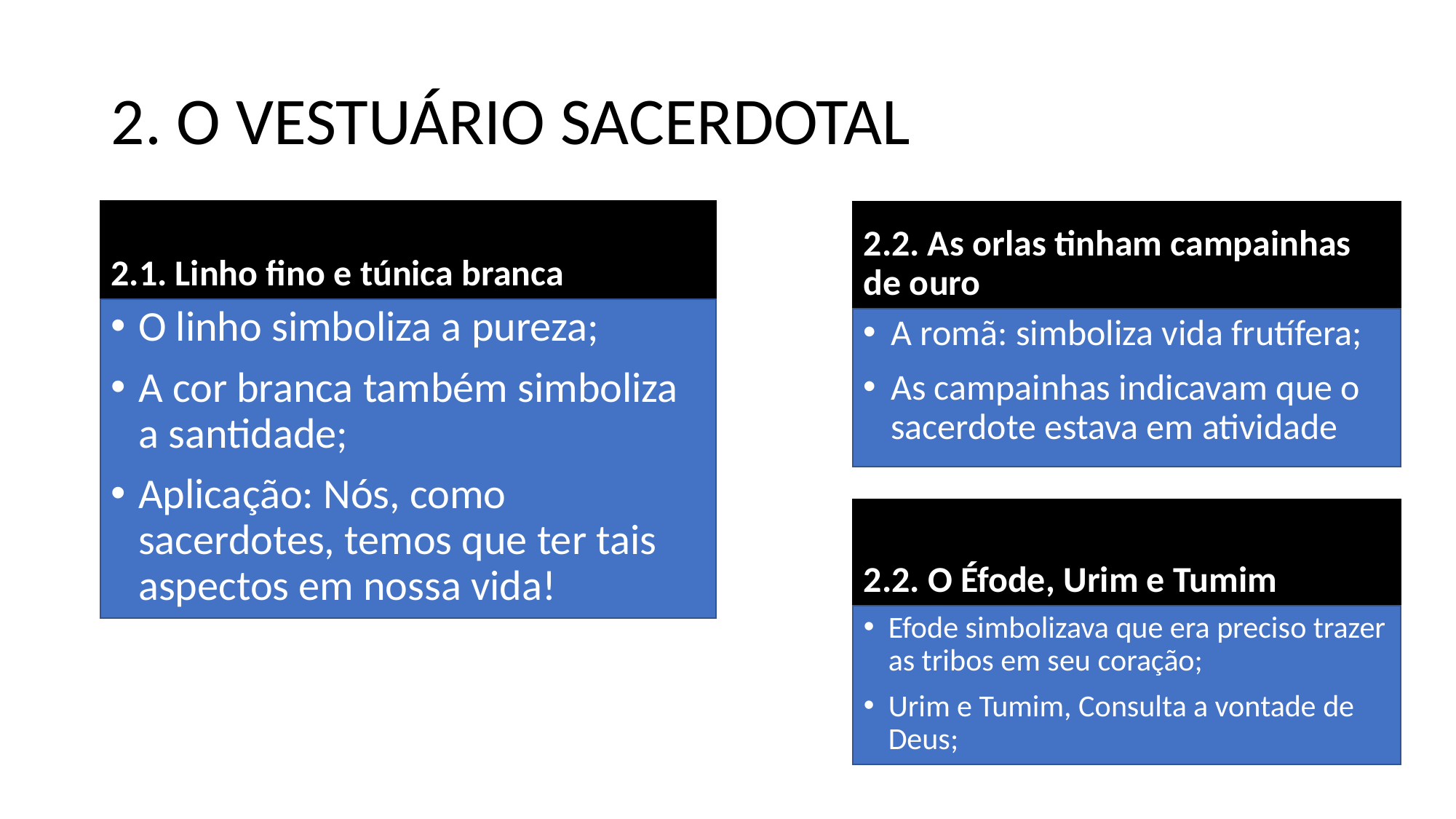

# 2. O VESTUÁRIO SACERDOTAL
2.1. Linho fino e túnica branca
2.2. As orlas tinham campainhas de ouro
O linho simboliza a pureza;
A cor branca também simboliza a santidade;
Aplicação: Nós, como sacerdotes, temos que ter tais aspectos em nossa vida!
A romã: simboliza vida frutífera;
As campainhas indicavam que o sacerdote estava em atividade
2.2. O Éfode, Urim e Tumim
Efode simbolizava que era preciso trazer as tribos em seu coração;
Urim e Tumim, Consulta a vontade de Deus;